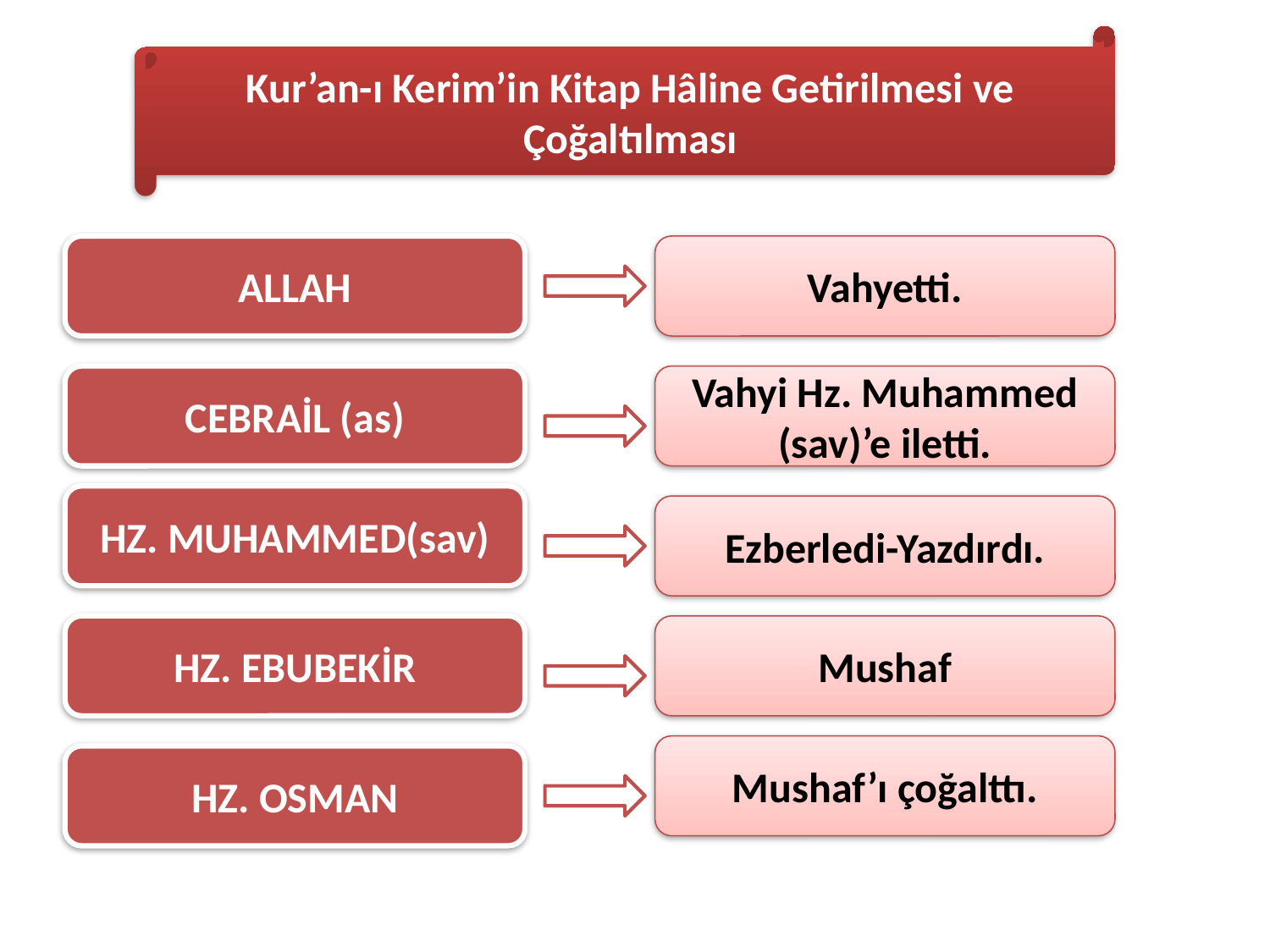

Kur’an-ı Kerim’in Kitap Hâline Getirilmesi ve Çoğaltılması
ALLAH
Vahyetti.

CEBRAİL (as)
Vahyi Hz. Muhammed (sav)’e iletti.

HZ. MUHAMMED(sav)
Ezberledi-Yazdırdı.

HZ. EBUBEKİR
Mushaf

Mushaf’ı çoğalttı.
HZ. OSMAN